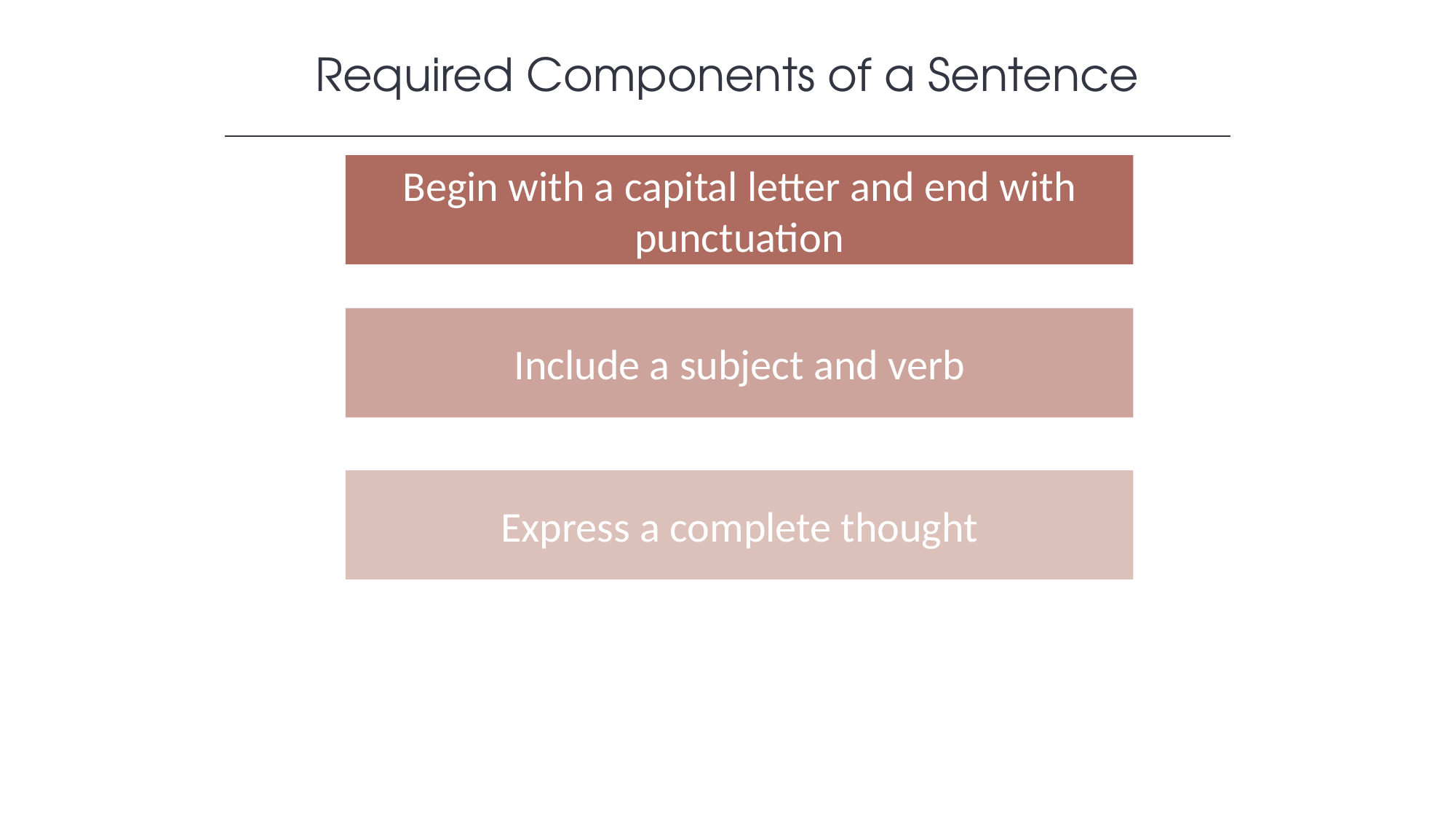

Required Components of a Sentence
HAWKES LEARNING
Begin with a capital letter and end with punctuation
Include a subject and verb
Express a complete thought